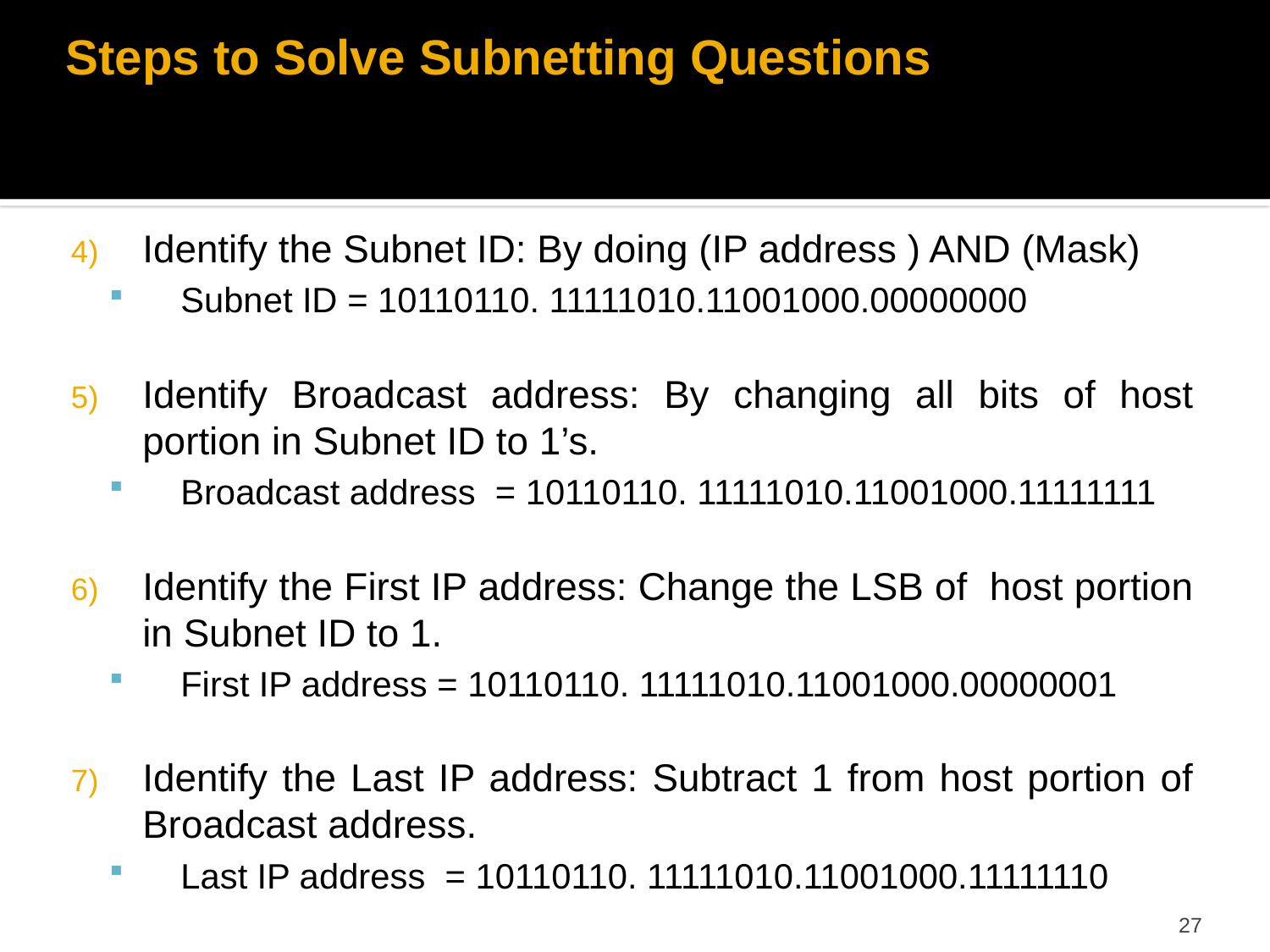

Steps to Solve Subnetting Questions
Identify the Subnet ID: By doing (IP address ) AND (Mask)
Subnet ID = 10110110. 11111010.11001000.00000000

Identify Broadcast address: By changing all bits of host portion in Subnet ID to 1’s.
Broadcast address  = 10110110. 11111010.11001000.11111111

Identify the First IP address: Change the LSB of  host portion in Subnet ID to 1.
First IP address = 10110110. 11111010.11001000.00000001

Identify the Last IP address: Subtract 1 from host portion of Broadcast address.
Last IP address  = 10110110. 11111010.11001000.11111110
27